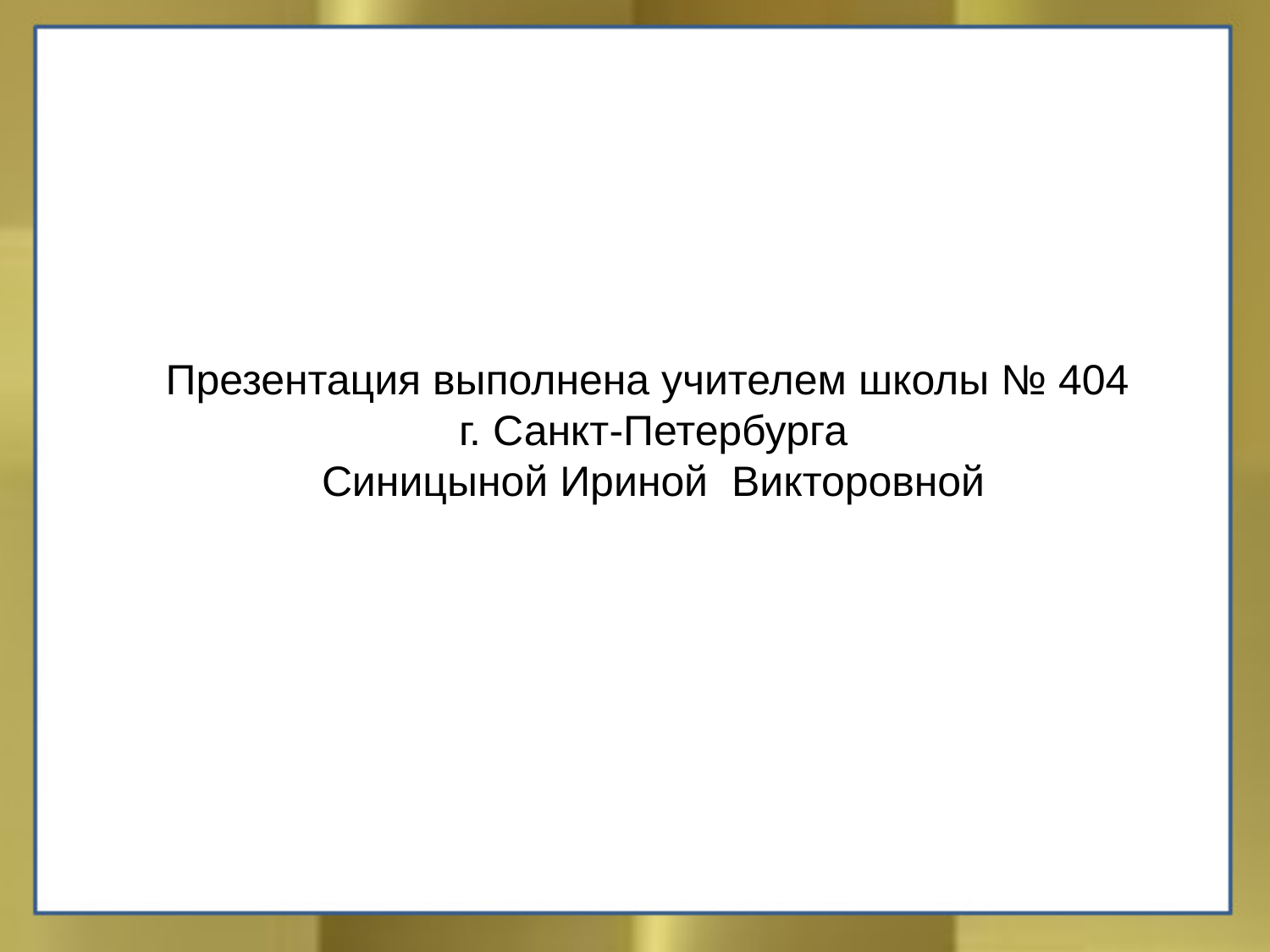

Презентация выполнена учителем школы № 404
г. Санкт-Петербурга
Синицыной Ириной  Викторовной